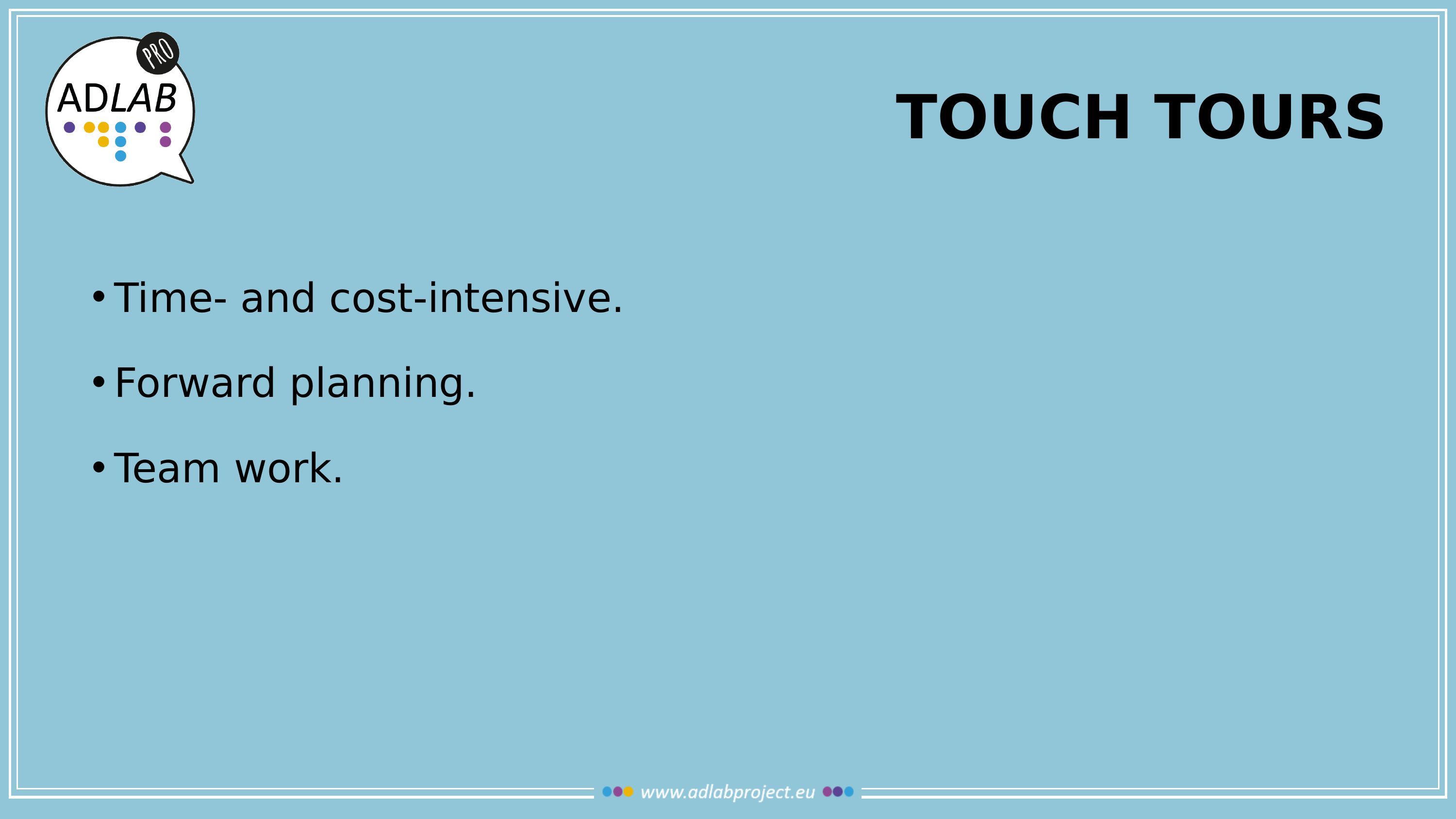

# Touch tours
Time- and cost-intensive.
Forward planning.
Team work.